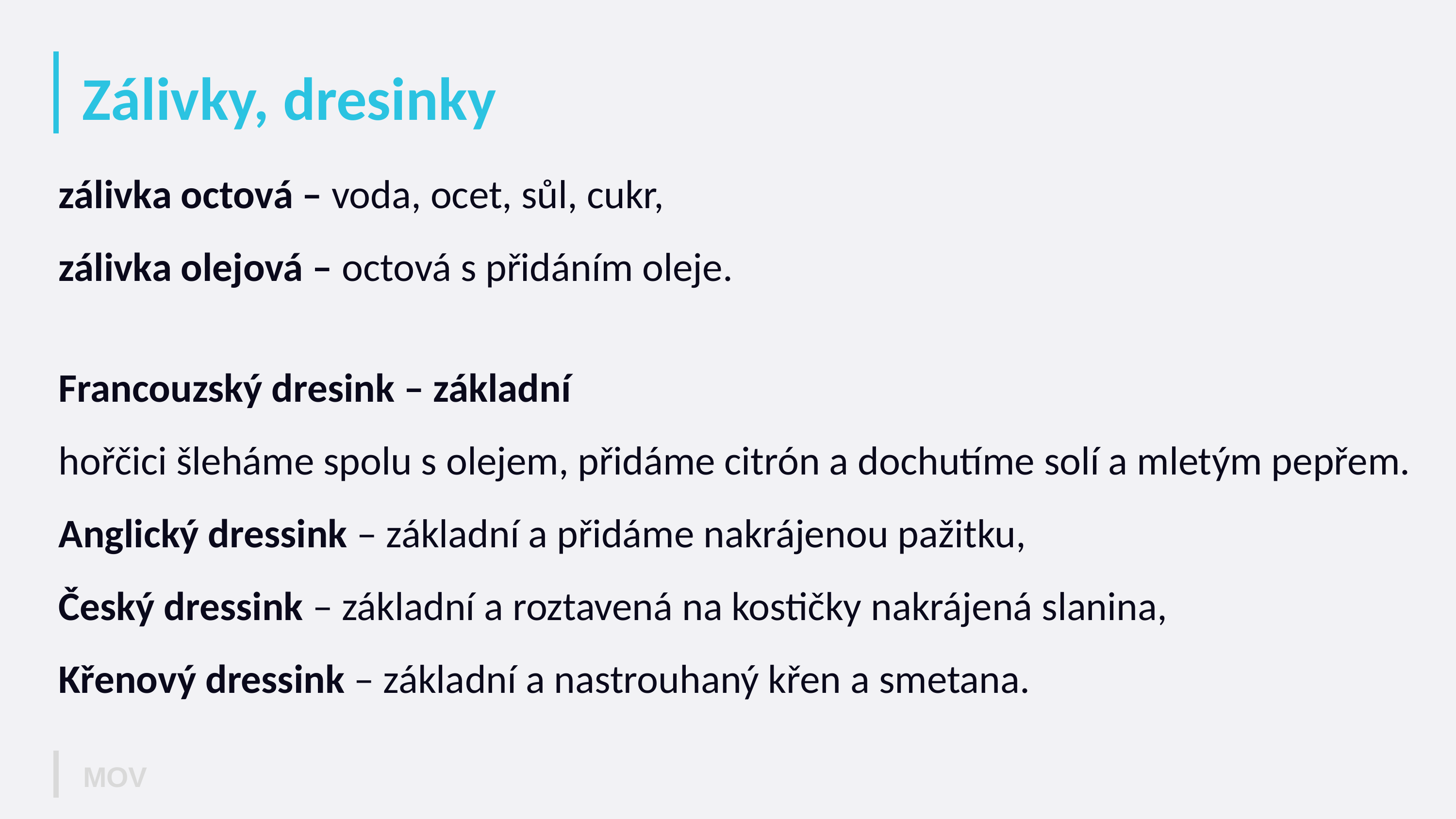

# Zálivky, dresinky
zálivka octová – voda, ocet, sůl, cukr,
zálivka olejová – octová s přidáním oleje.

Francouzský dresink – základní
hořčici šleháme spolu s olejem, přidáme citrón a dochutíme solí a mletým pepřem.
Anglický dressink – základní a přidáme nakrájenou pažitku,
Český dressink – základní a roztavená na kostičky nakrájená slanina,
Křenový dressink – základní a nastrouhaný křen a smetana.